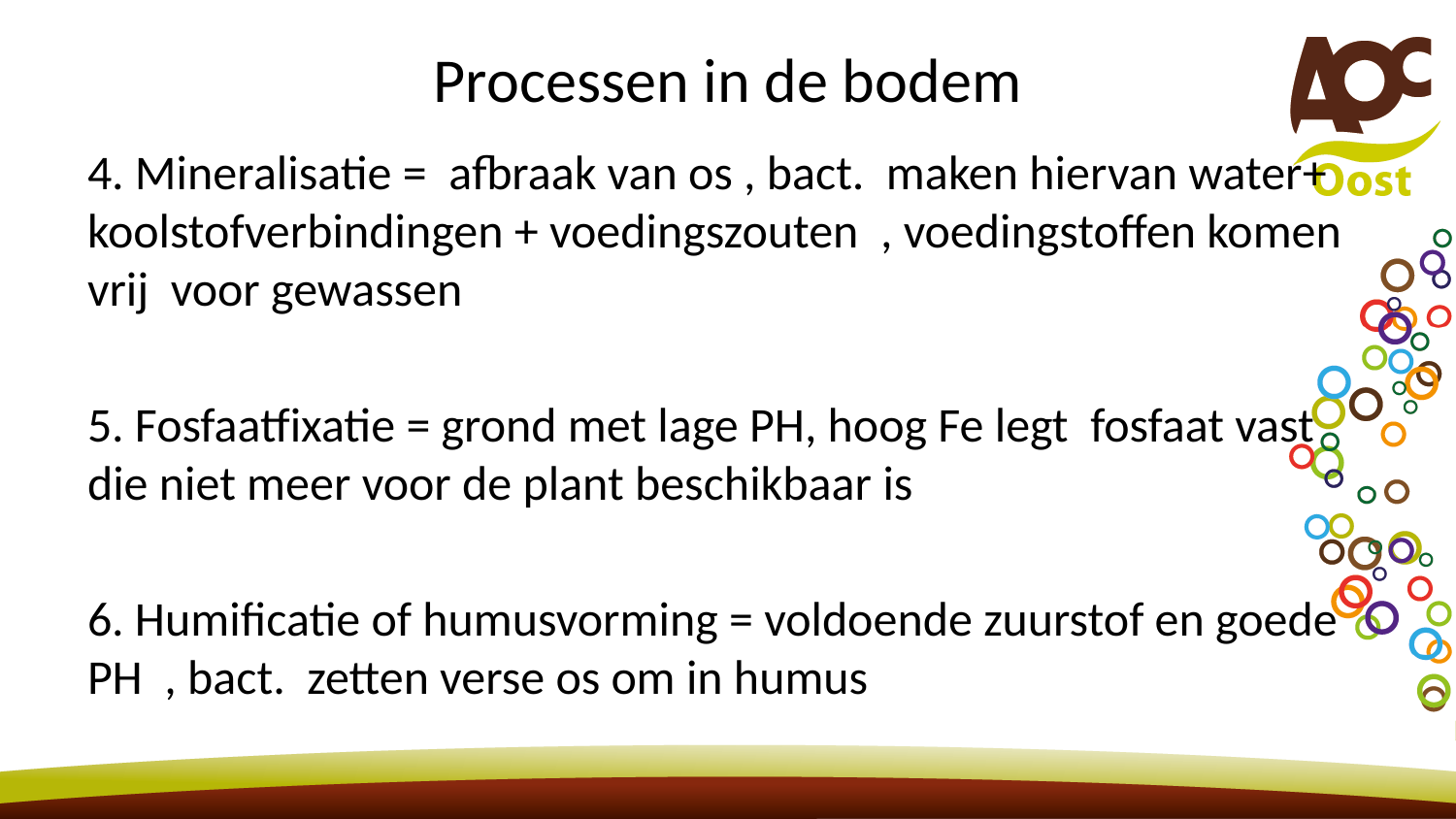

# Processen in de bodem
4. Mineralisatie =  afbraak van os , bact.  maken hiervan water+ koolstofverbindingen + voedingszouten  , voedingstoffen komen vrij  voor gewassen

5. Fosfaatfixatie = grond met lage PH, hoog Fe legt  fosfaat vast die niet meer voor de plant beschikbaar is

6. Humificatie of humusvorming = voldoende zuurstof en goede PH  , bact.  zetten verse os om in humus